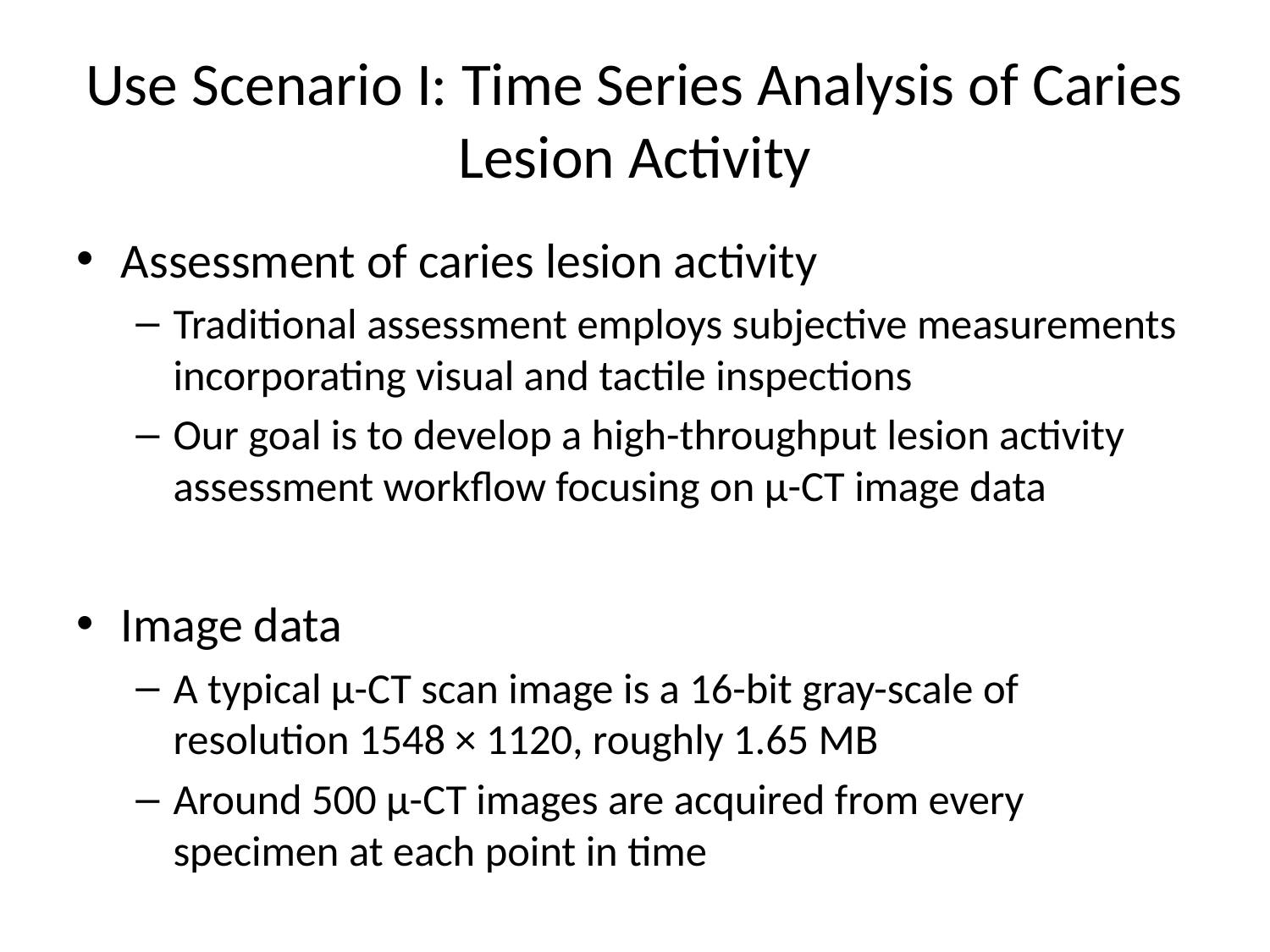

# Use Scenario I: Time Series Analysis of Caries Lesion Activity
Assessment of caries lesion activity
Traditional assessment employs subjective measurements incorporating visual and tactile inspections
Our goal is to develop a high-throughput lesion activity assessment workflow focusing on µ-CT image data

Image data
A typical µ-CT scan image is a 16-bit gray-scale of resolution 1548 × 1120, roughly 1.65 MB
Around 500 µ-CT images are acquired from every specimen at each point in time